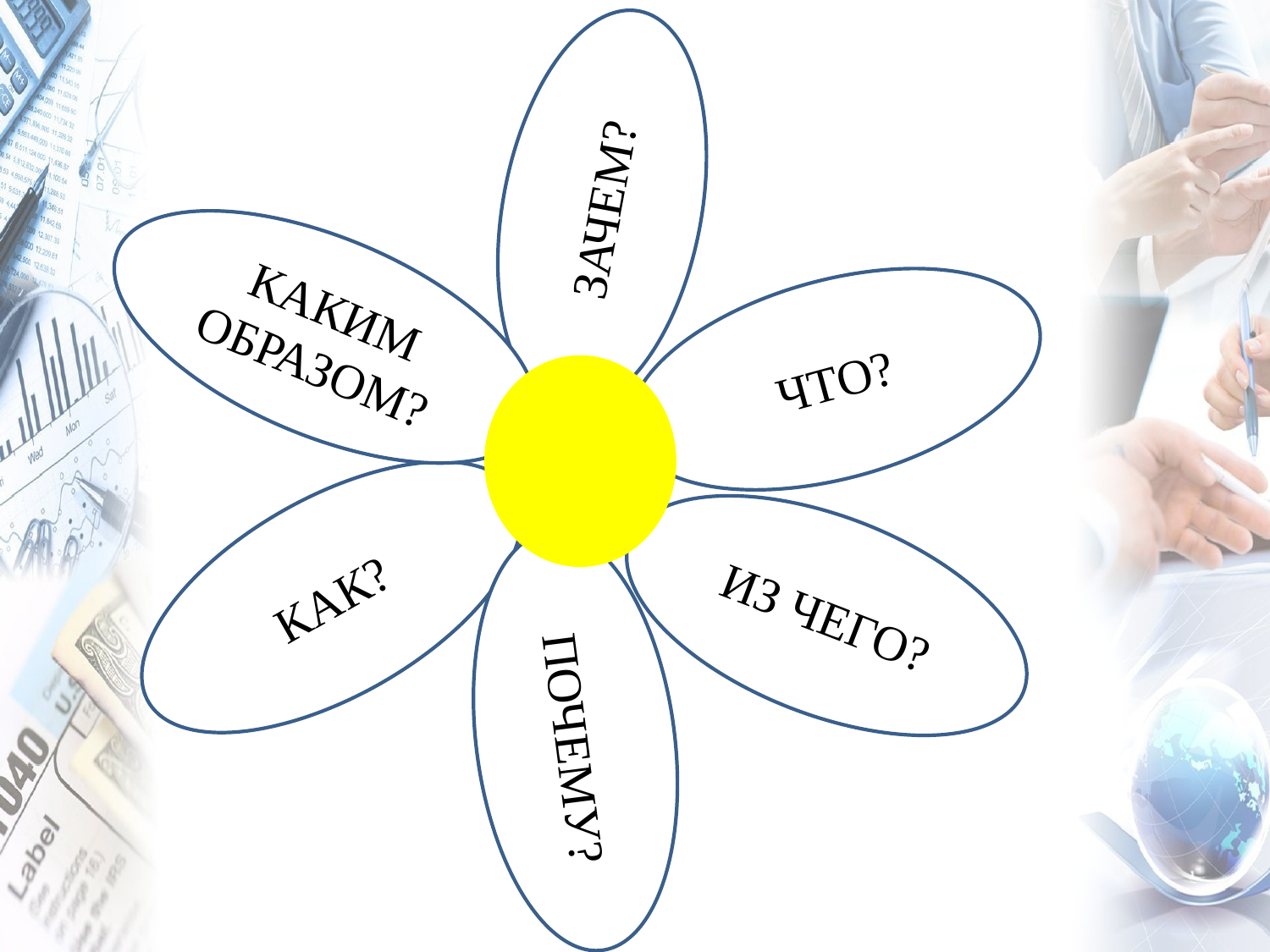

ЗАЧЕМ?
КАКИМ ОБРАЗОМ?
ЧТО?

КАК?
ИЗ ЧЕГО?
?ПОЧЕМУ?